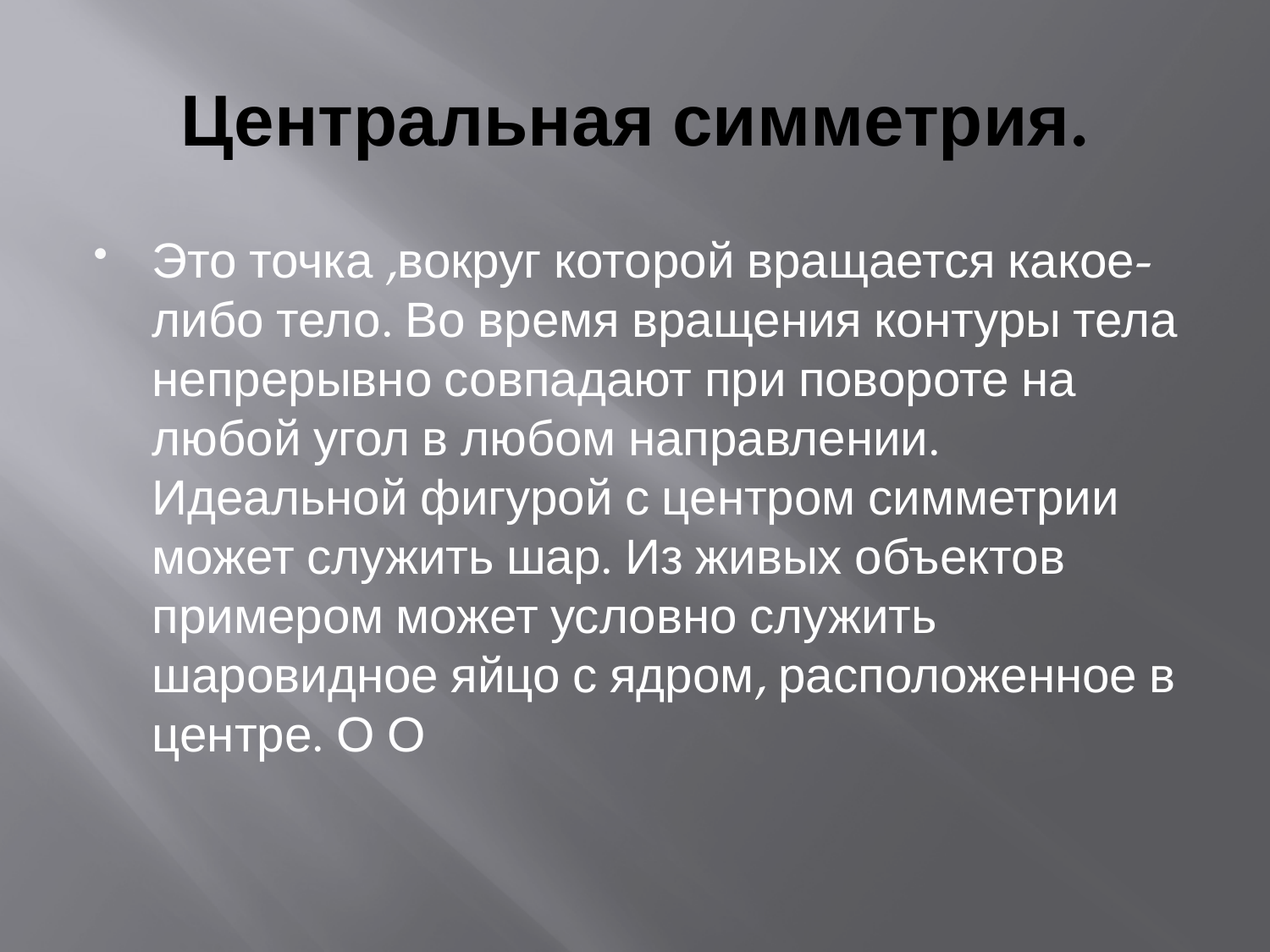

# Центральная симметрия.
Это точка ,вокруг которой вращается какое-либо тело. Во время вращения контуры тела непрерывно совпадают при повороте на любой угол в любом направлении. Идеальной фигурой с центром симметрии может служить шар. Из живых объектов примером может условно служить шаровидное яйцо с ядром, расположенное в центре. О О